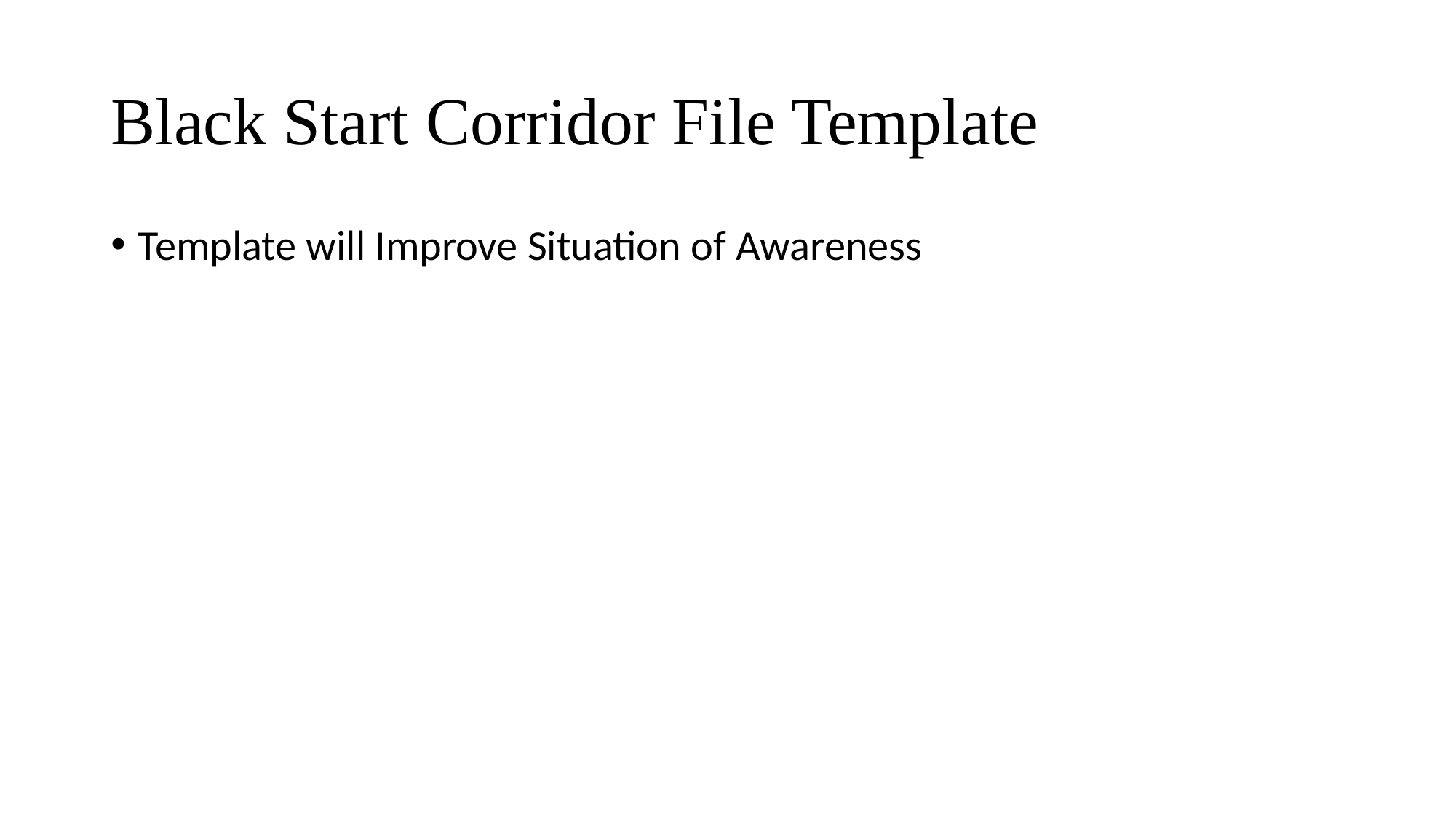

# Black Start Corridor File Template
Template will Improve Situation of Awareness